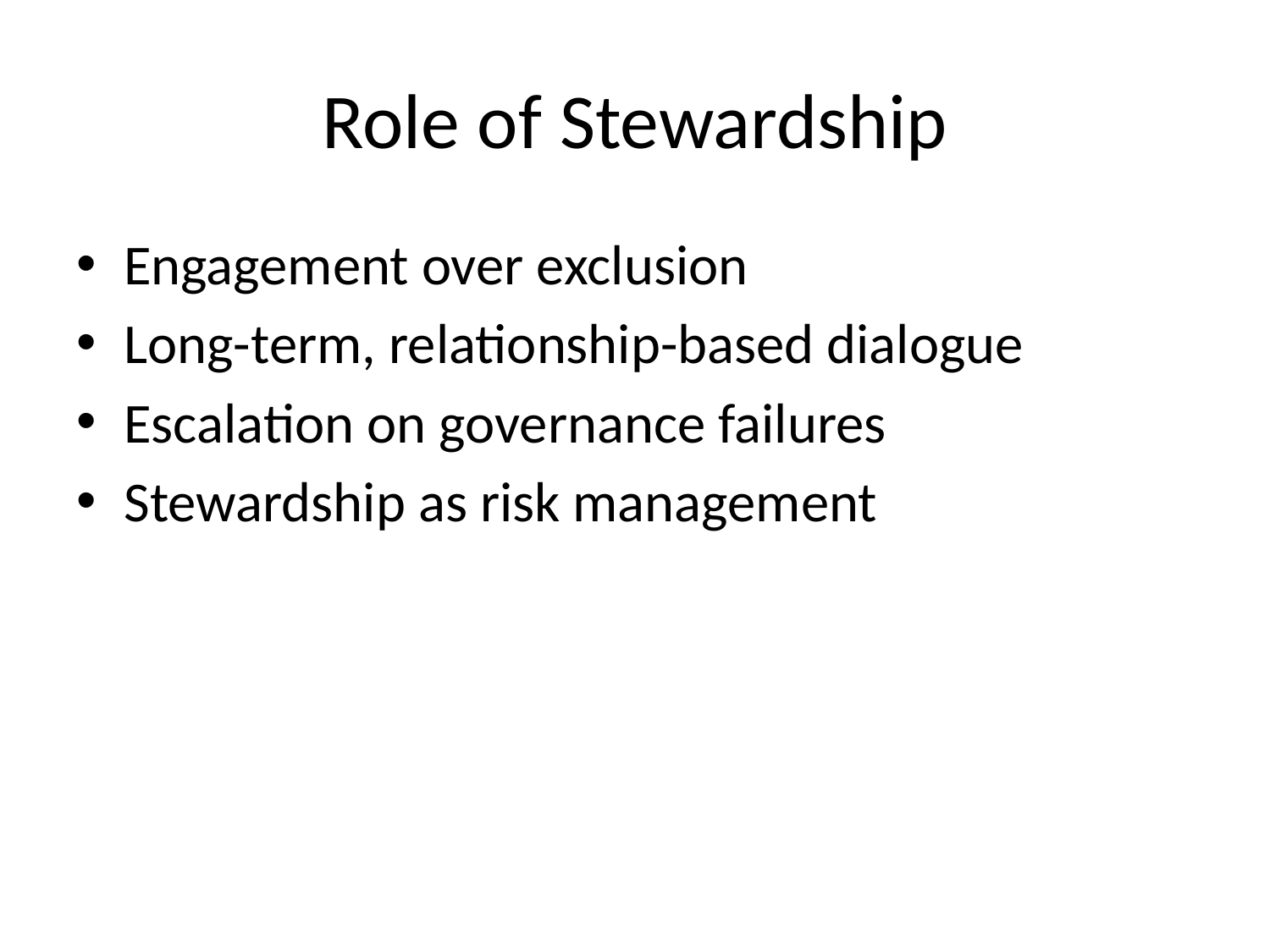

# Role of Stewardship
Engagement over exclusion
Long-term, relationship-based dialogue
Escalation on governance failures
Stewardship as risk management